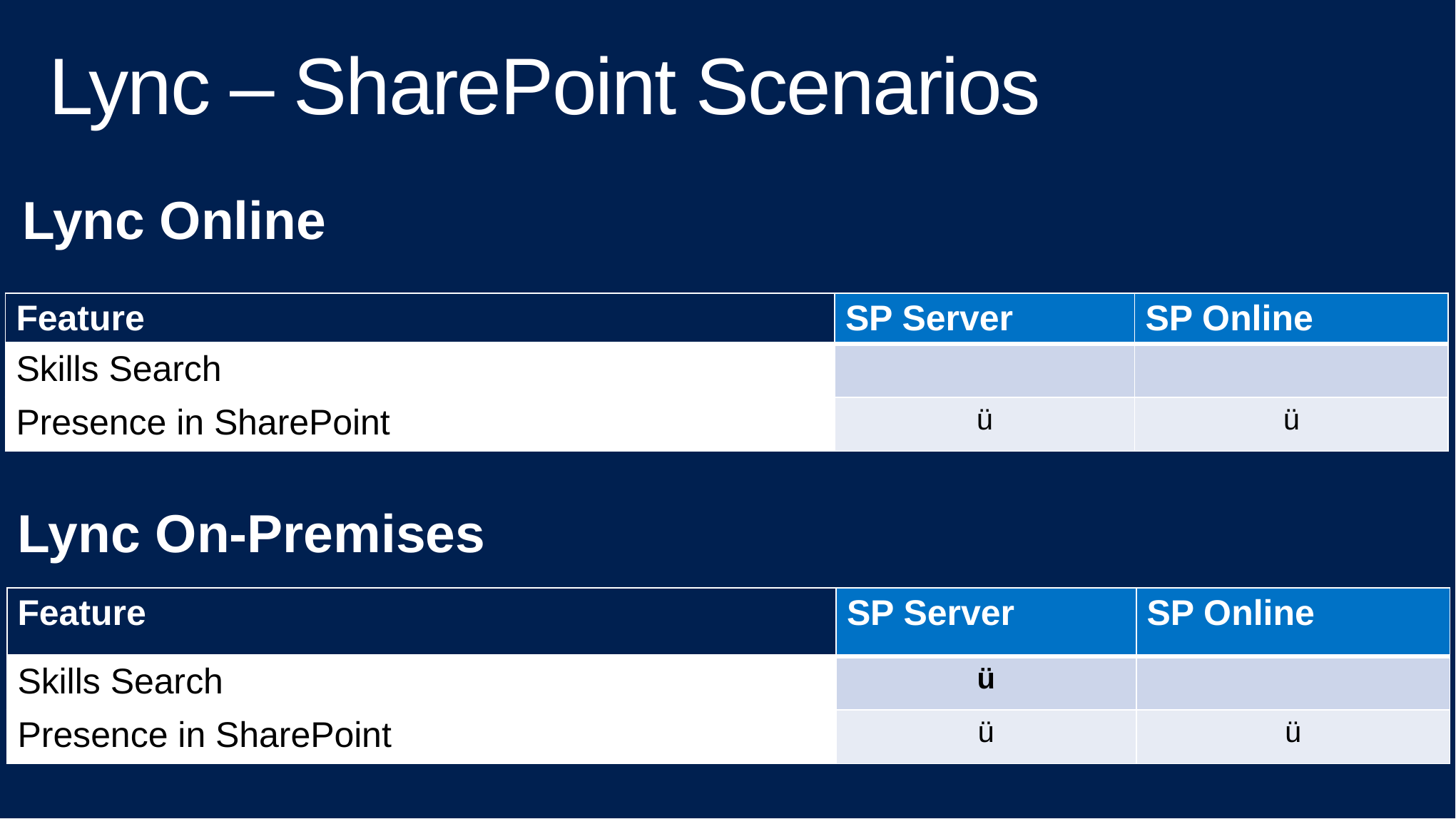

# Lync – SharePoint Scenarios
Lync Online
| Feature | SP Server | SP Online |
| --- | --- | --- |
| Skills Search |  |  |
| Presence in SharePoint | ü | ü |
Lync On-Premises
| Feature | SP Server | SP Online |
| --- | --- | --- |
| Skills Search | ü |  |
| Presence in SharePoint | ü | ü |